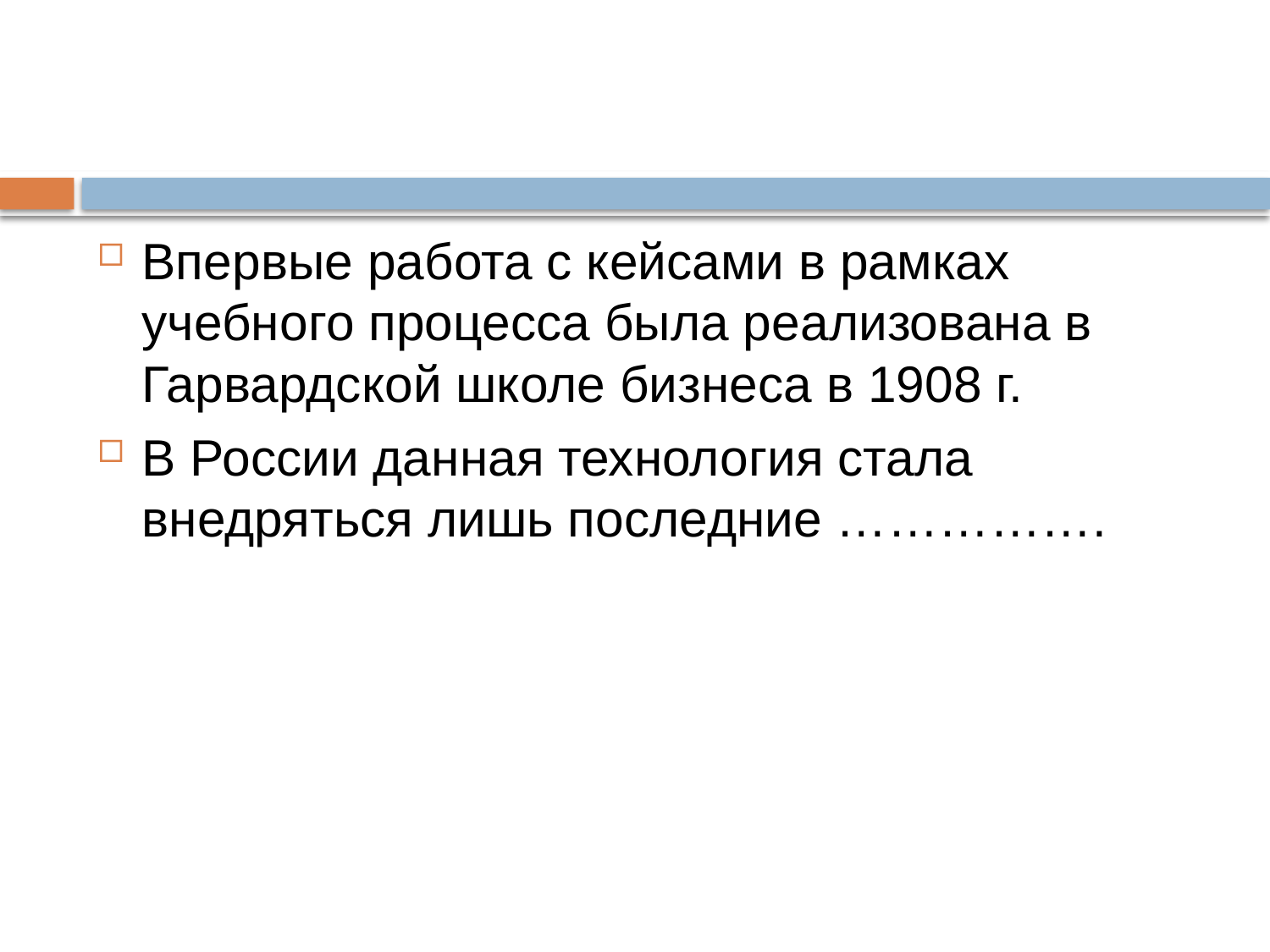

Впервые работа с кейсами в рамках учебного процесса была реализована в Гарвардской школе бизнеса в 1908 г.
В России данная технология стала внедряться лишь последние …………….